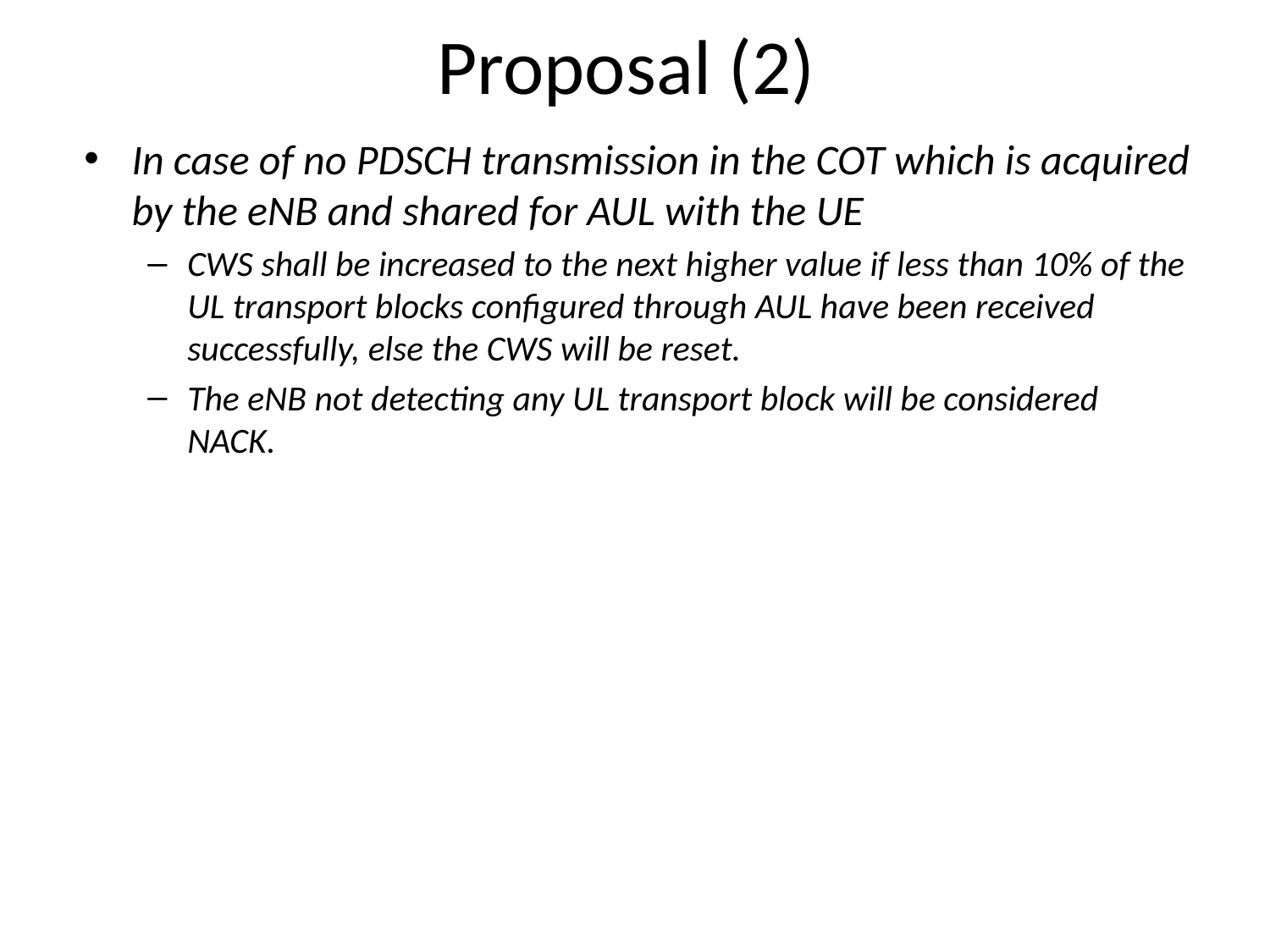

# Proposal (2)
In case of no PDSCH transmission in the COT which is acquired by the eNB and shared for AUL with the UE
CWS shall be increased to the next higher value if less than 10% of the UL transport blocks configured through AUL have been received successfully, else the CWS will be reset.
The eNB not detecting any UL transport block will be considered NACK.